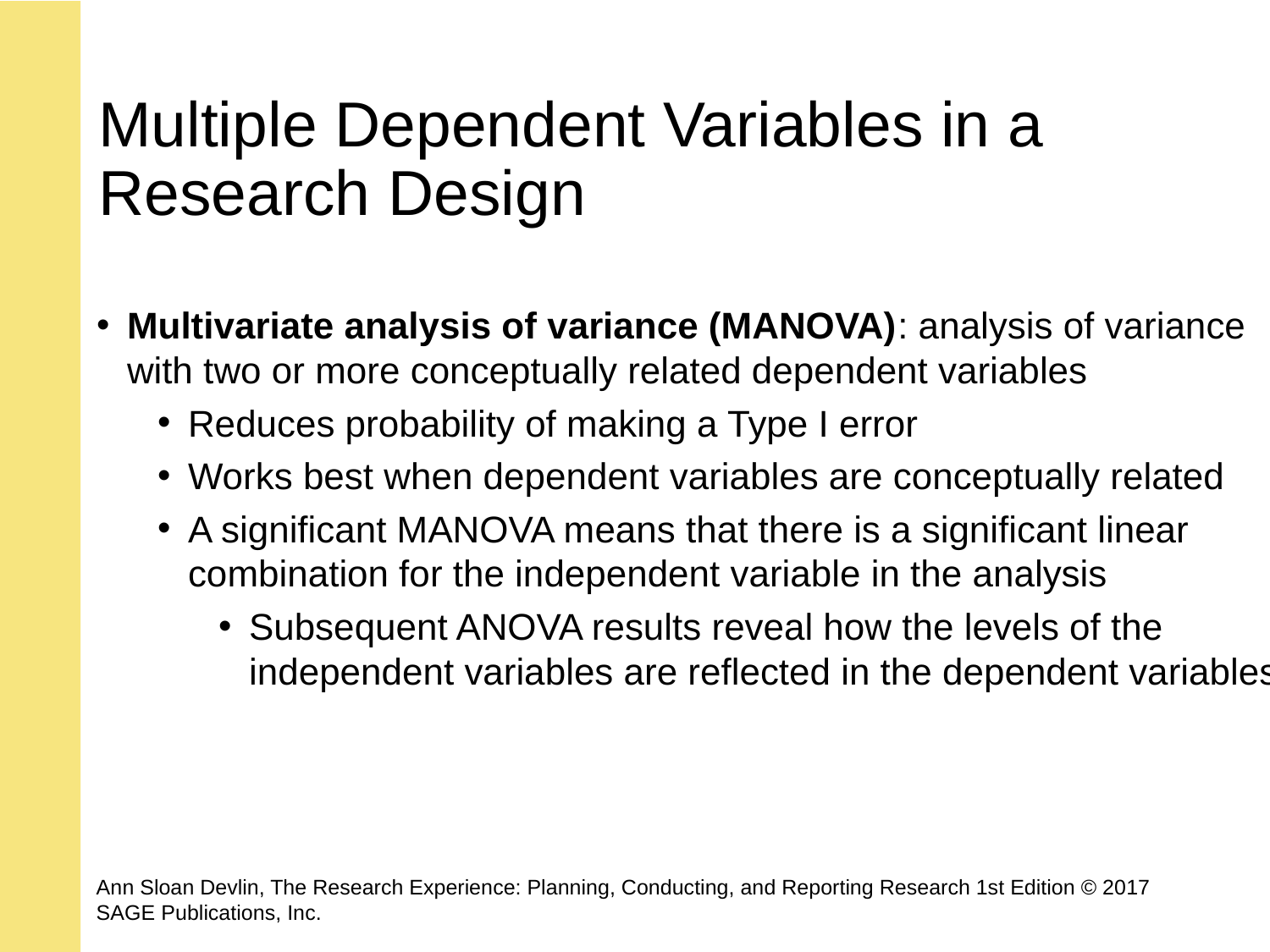

# Multiple Dependent Variables in a Research Design
Multivariate analysis of variance (MANOVA): analysis of variance with two or more conceptually related dependent variables
Reduces probability of making a Type I error
Works best when dependent variables are conceptually related
A significant MANOVA means that there is a significant linear combination for the independent variable in the analysis
Subsequent ANOVA results reveal how the levels of the independent variables are reflected in the dependent variables